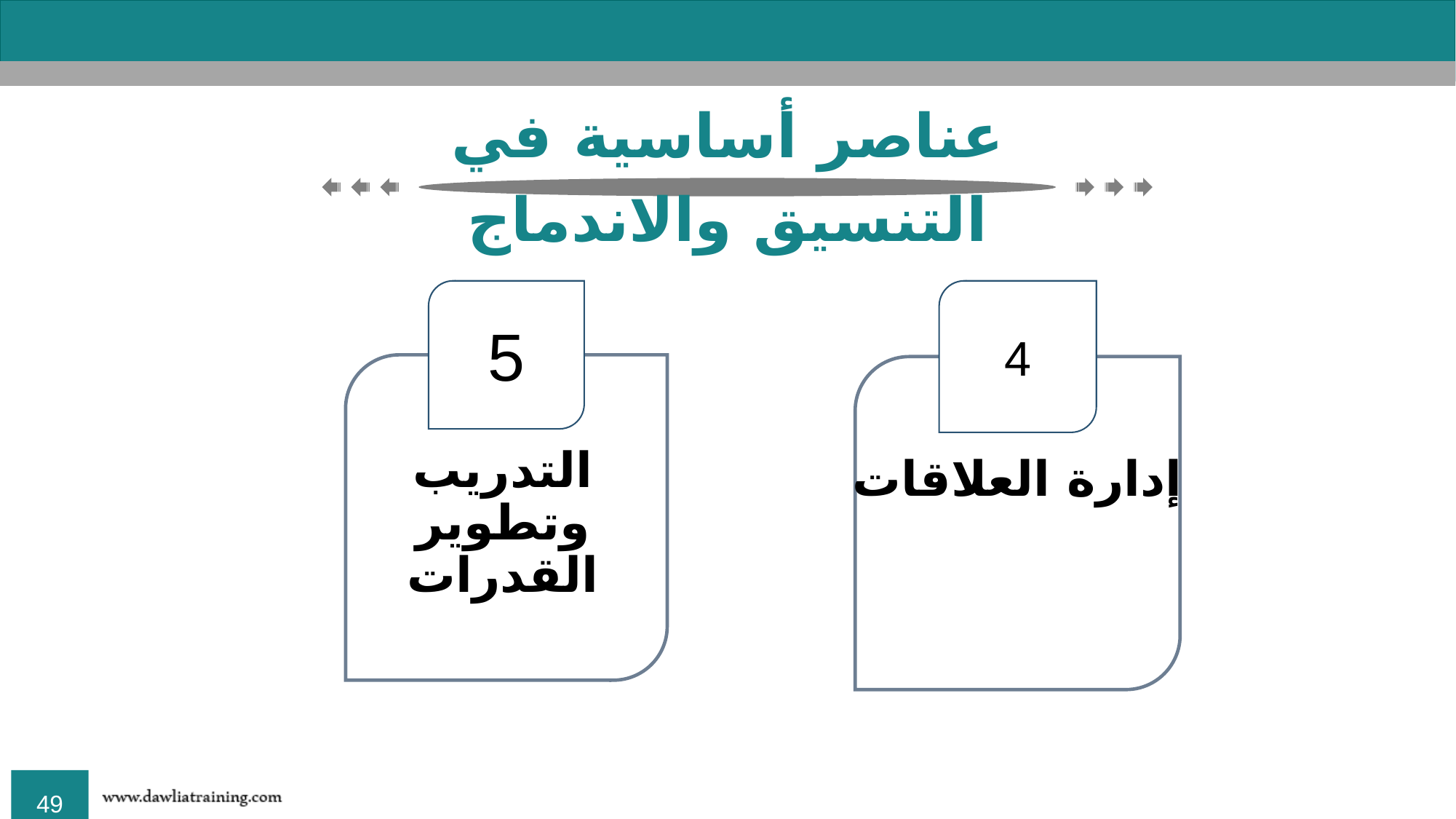

عناصر أساسية في التنسيق والاندماج

5

التدريب وتطوير القدرات
4

إدارة العلاقات